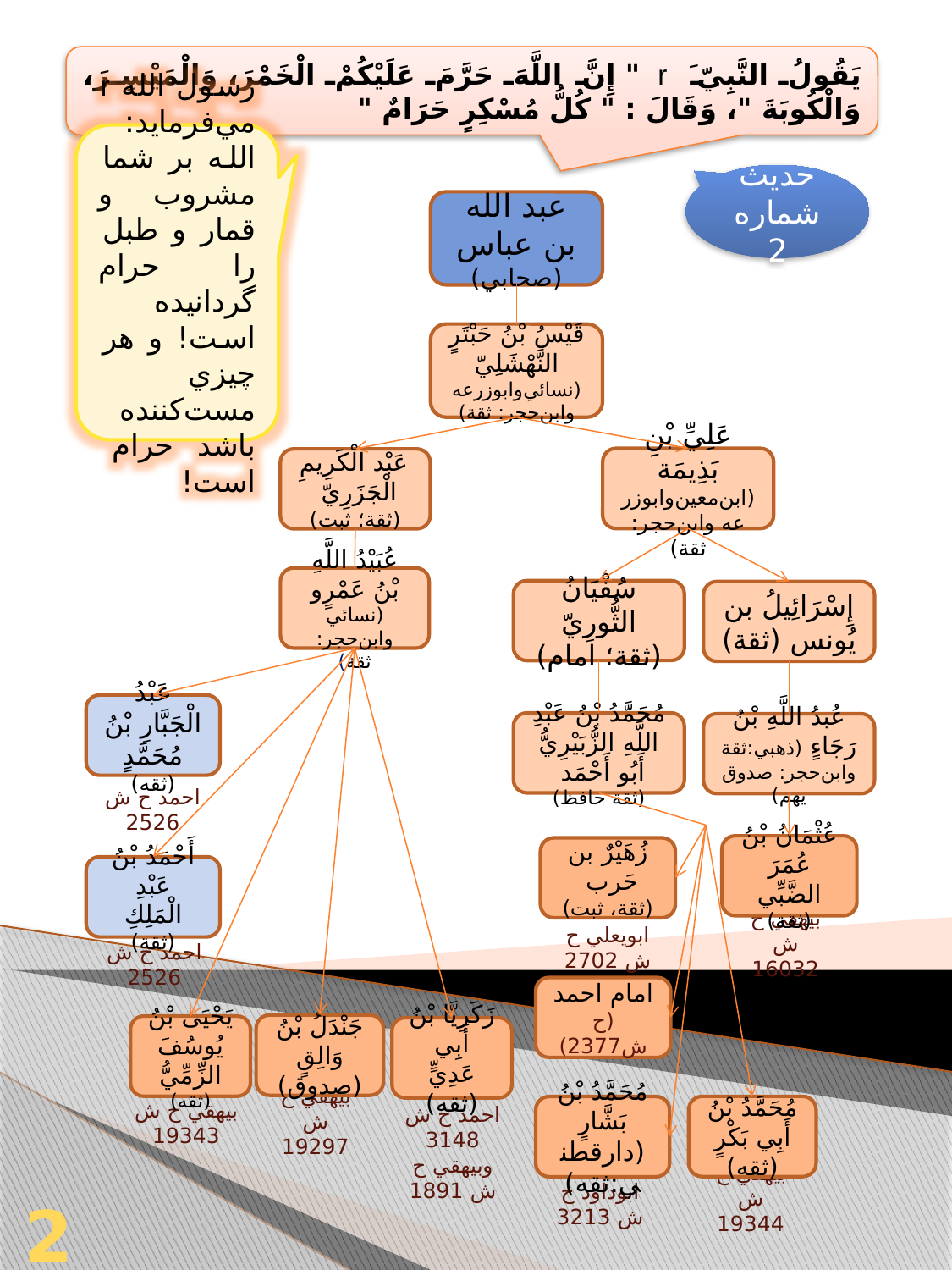

يَقُولُ النَّبِيَّ r  " إِنَّ اللَّهَ حَرَّمَ عَلَيْكُمْ الْخَمْرَ، وَالْمَيْسِرَ، وَالْكُوبَةَ "، وَقَالَ : " كُلُّ مُسْكِرٍ حَرَامٌ "
رسول الله r مي‌فرمايد: الله بر شما مشروب و قمار و طبل را حرام گردانيده است! و هر چيزي مست‌كننده باشد حرام است!
حديث شماره 2
عبد الله بن عباس (صحابي)
قَيْسُ بْنُ حَبْتَرٍ النَّهْشَلِيّ (نسائي‌وابوزرعه وابن‌حجر: ثقة)
عَلِيِّ بْنِ بَذِيمَة (ابن‌معين‌وابوزرعه وابن‌حجر: ثقة)
عَبْد الْكَرِيمِ الْجَزَرِيّ
(ثقة؛ ثبت)
عُبَيْدُ اللَّهِ بْنُ عَمْرٍو (نسائي وابن‌حجر: ثقة)
سُفْيَانُ الثُّورِيّ (ثقة؛ امام)
إِسْرَائِيلُ بن يُونس (ثقة)
عَبْدُ الْجَبَّارِ بْنُ مُحَمَّدٍ (ثقه)
مُحَمَّدُ بْنُ عَبْدِ اللَّهِ الزُّبَيْرِيُّ أَبُو أَحْمَد
(ثقة حافظ)
عُبدُ اللَّهِ بْنُ رَجَاءٍ (ذهبي:ثقة وابن‌حجر: صدوق يهم)
احمد ح ش 2526
عُثْمَانُ بْنُ عُمَرَ الضَّبِّي (ثقة)
زُهَيْرٌ بن حَرب
(ثقة، ثبت)
أَحْمَدُ بْنُ عَبْدِ الْمَلِكِ (ثقة)
بيهقي ح ش 16032
ابويعلي ح ش 2702
احمد ح ش 2526
امام احمد (ح ش2377)
جَنْدَلُ بْنُ وَالِقٍ (صدوق)
يَحْيَى بْنُ يُوسُفَ الزِّمِّيُّ (ثقه)
زَكَرِيَّا بْنُ أَبِي عَدِيٍّ (ثقه)
بيهقي ح ش 19297
بيهقي ح ش 19343
مُحَمَّدُ بْنُ أَبِي بَكْرٍ (ثقه)
مُحَمَّدُ بْنُ بَشَّارٍ (دارقطني:ثقه)
احمد ح ش 3148
وبيهقي ح ش 1891
بيهقي ح ش 19344
ابو‌داود ح ش 3213
23